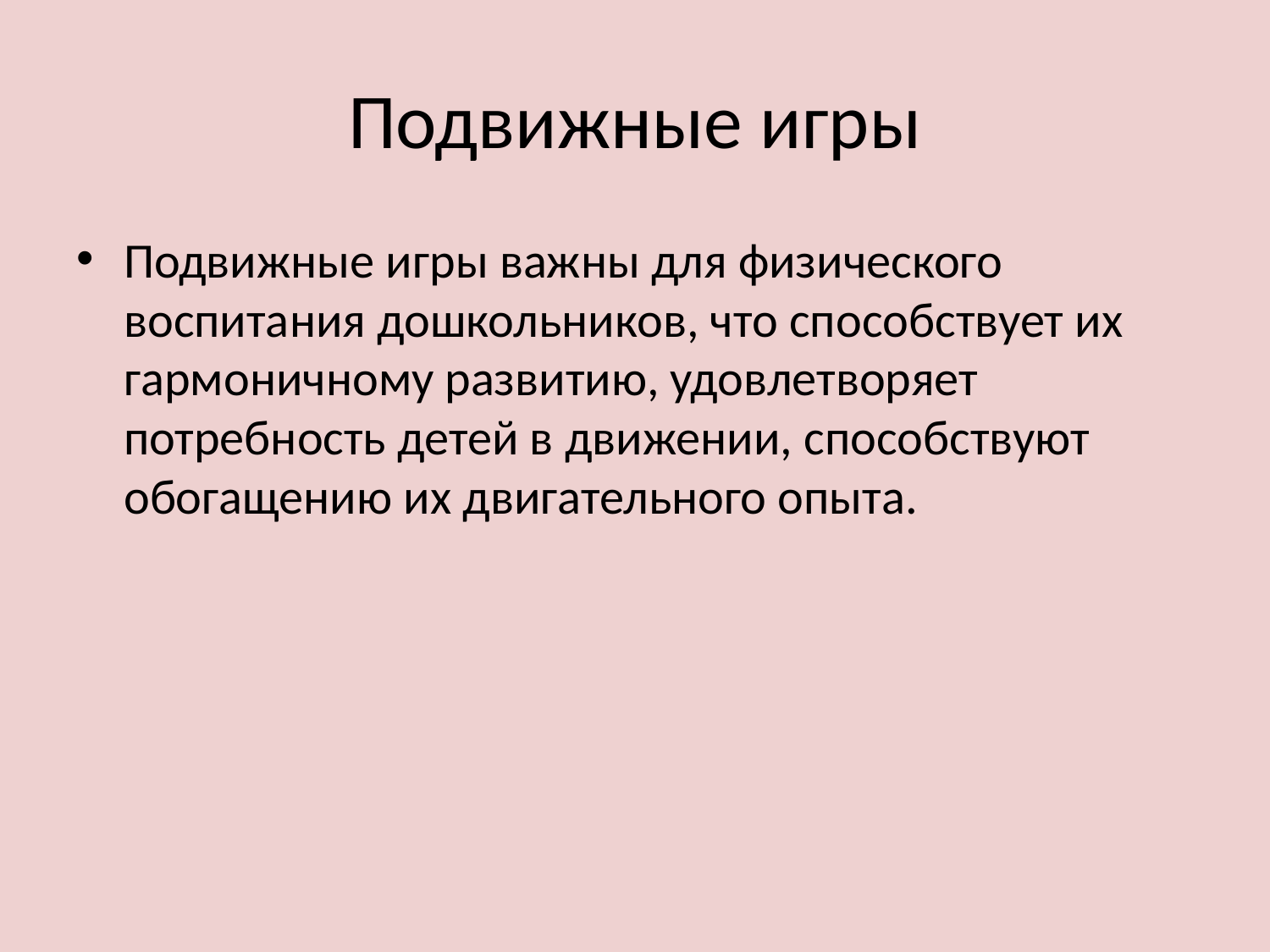

# Подвижные игры
Подвижные игры важны для физического воспитания дошкольников, что способствует их гармоничному развитию, удовлетворяет потребность детей в движении, способствуют обогащению их двигательного опыта.